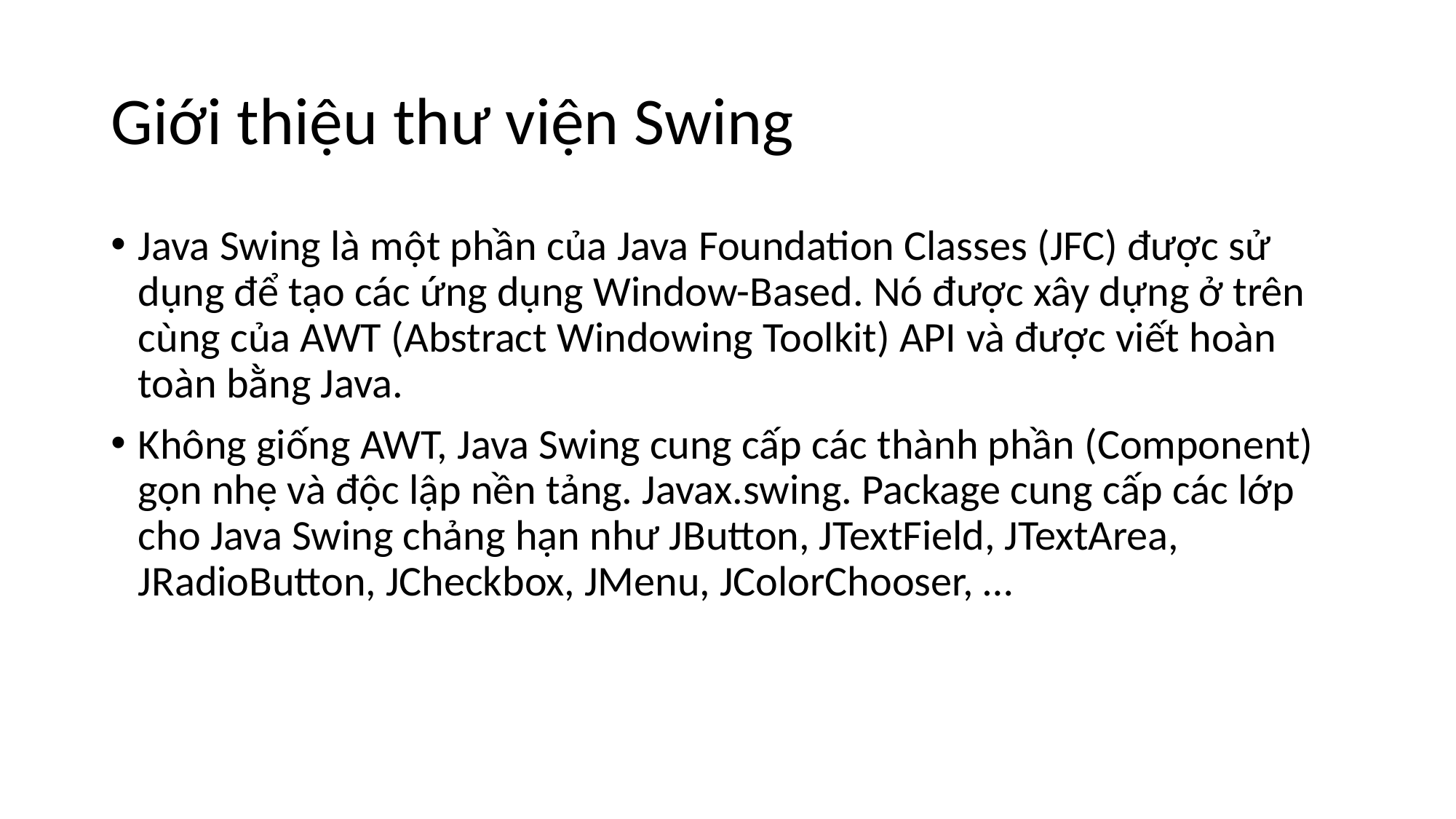

# Giới thiệu thư viện Swing
Java Swing là một phần của Java Foundation Classes (JFC) được sử dụng để tạo các ứng dụng Window-Based. Nó được xây dựng ở trên cùng của AWT (Abstract Windowing Toolkit) API và được viết hoàn toàn bằng Java.
Không giống AWT, Java Swing cung cấp các thành phần (Component) gọn nhẹ và độc lập nền tảng. Javax.swing. Package cung cấp các lớp cho Java Swing chảng hạn như JButton, JTextField, JTextArea, JRadioButton, JCheckbox, JMenu, JColorChooser, …